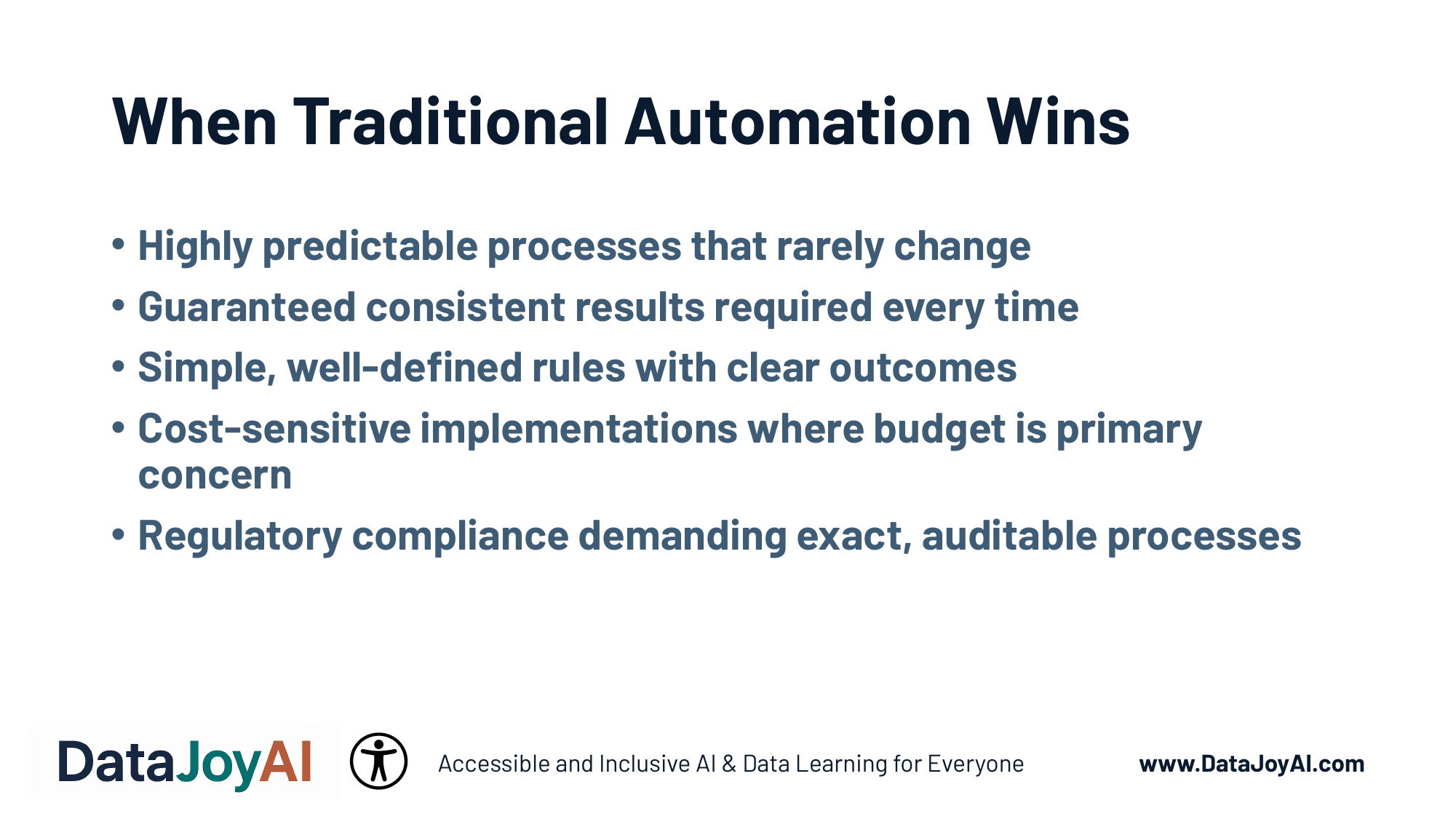

# When Traditional Automation Wins
Highly predictable processes that rarely change
Guaranteed consistent results required every time
Simple, well-defined rules with clear outcomes
Cost-sensitive implementations where budget is primary concern
Regulatory compliance demanding exact, auditable processes